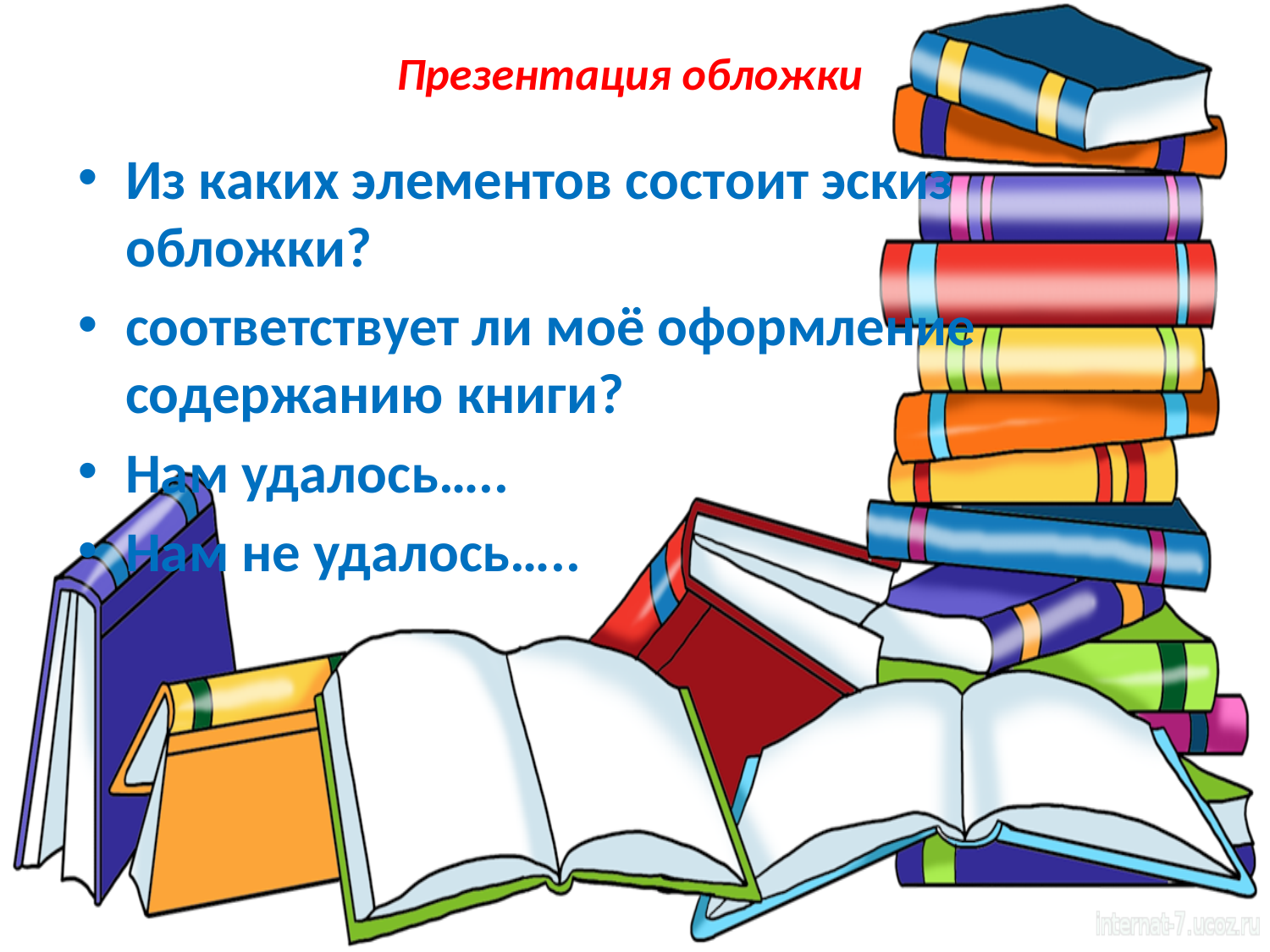

# Презентация обложки
Из каких элементов состоит эскиз обложки?
соответствует ли моё оформление содержанию книги?
Нам удалось…..
Нам не удалось…..